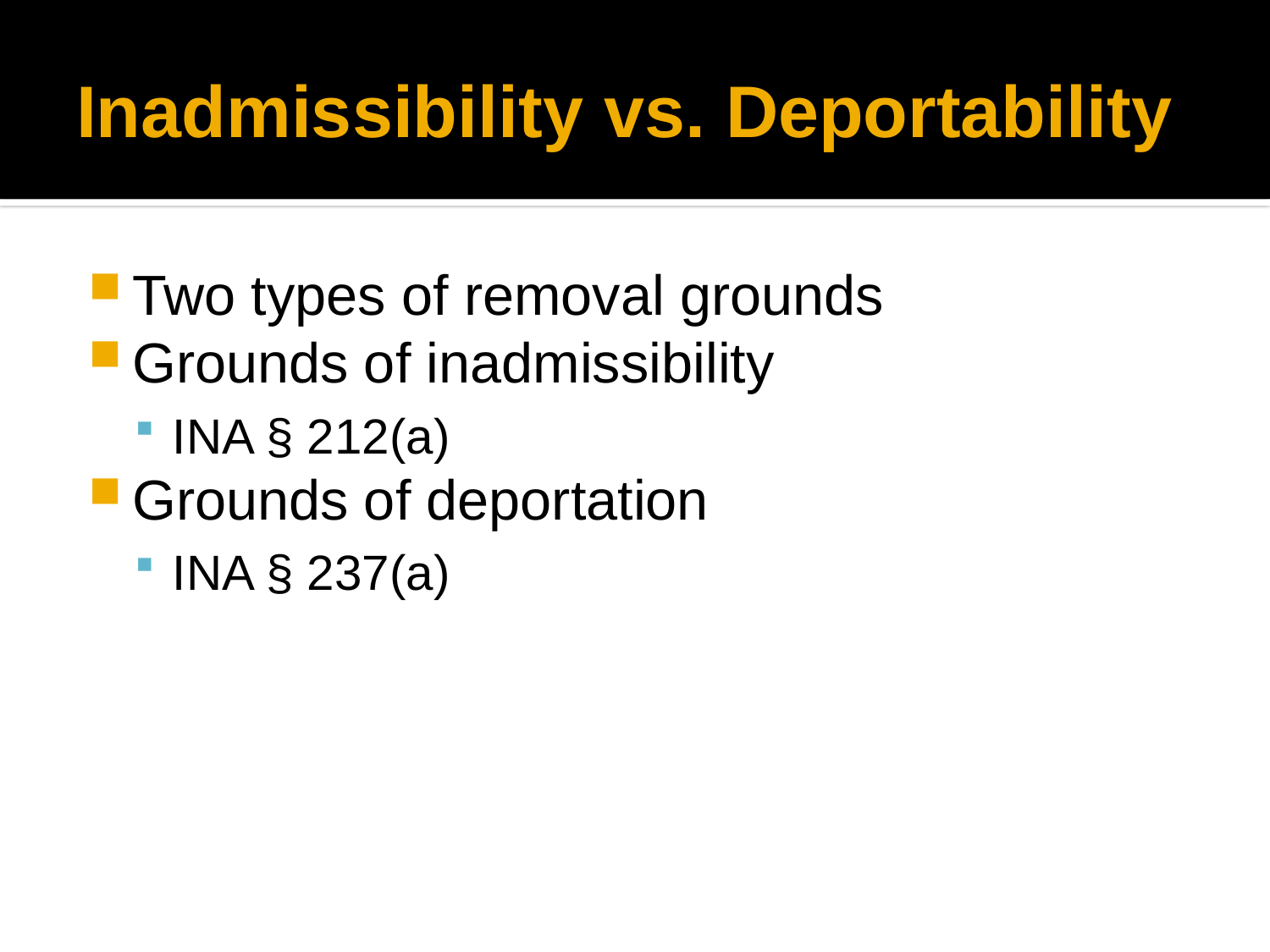

# Inadmissibility vs. Deportability
Two types of removal grounds
Grounds of inadmissibility
INA § 212(a)
Grounds of deportation
INA § 237(a)